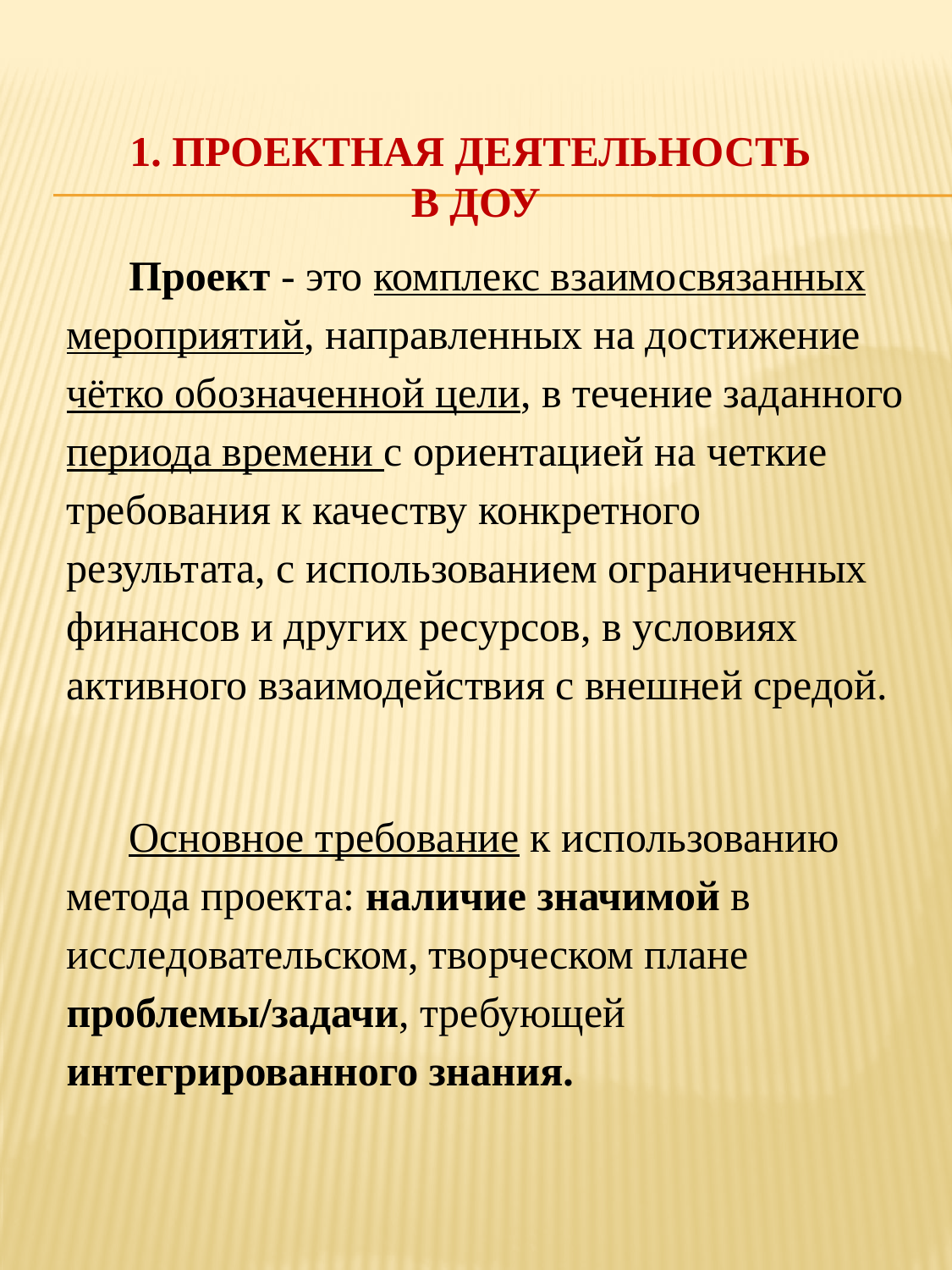

# 1. Проектная деятельность в доу
Проект - это комплекс взаимосвязанных мероприятий, направленных на достижение чётко обозначенной цели, в течение заданного периода времени с ориентацией на четкие требования к качеству конкретного результата, с использованием ограниченных финансов и других ресурсов, в условиях активного взаимодействия с внешней средой.

Основное требование к использованию метода проекта: наличие значимой в исследовательском, творческом плане проблемы/задачи, требующей интегрированного знания.